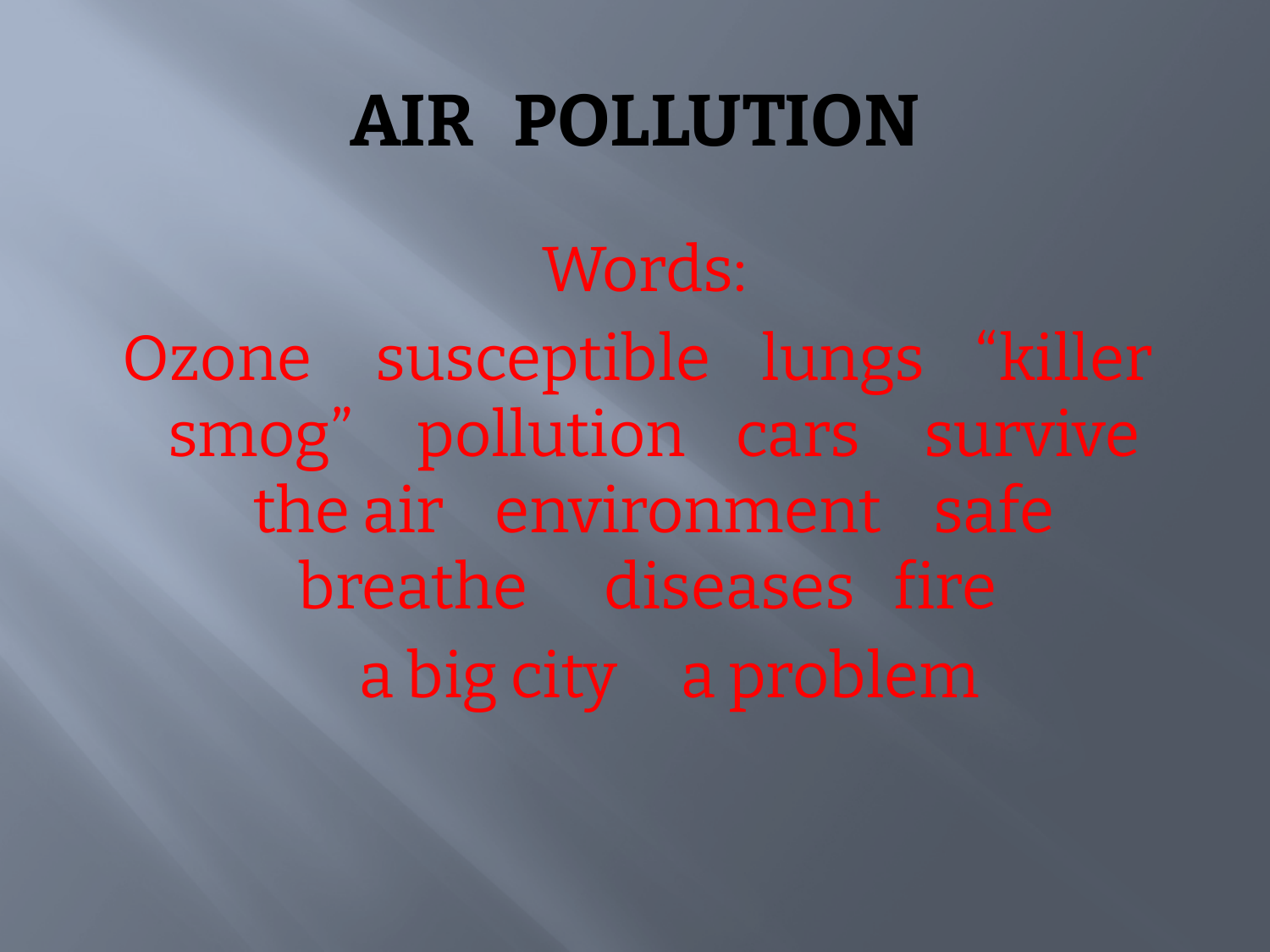

# AIR   POLLUTION
Words:
Ozone     susceptible    lungs    “killer  smog”     pollution    cars     survive    the air    environment    safe    breathe      diseases   fire
    a big city     a problem